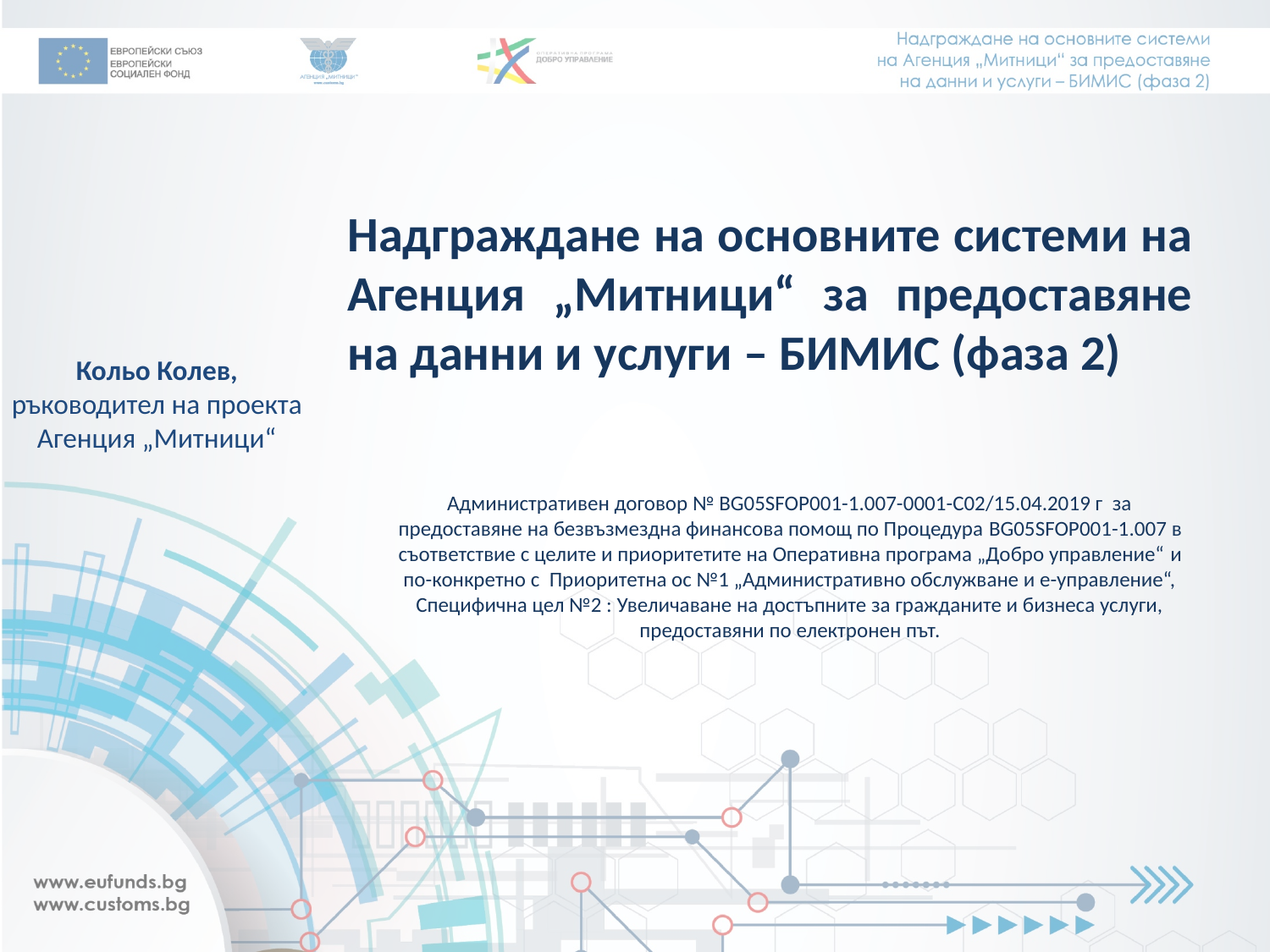

Надграждане на основните системи на Агенция „Митници“ за предоставяне на данни и услуги – БИМИС (фаза 2)
Кольо Колев, ръководител на проекта
 Агенция „Митници“
# Административен договор № BG05SFOP001-1.007-0001-С02/15.04.2019 г  за предоставяне на безвъзмездна финансова помощ по Процедура BG05SFOP001-1.007 в съответствие с целите и приоритетите на Оперативна програма „Добро управление“ и по-конкретно с  Приоритетна ос №1 „Административно обслужване и е-управление“, Специфична цел №2 : Увеличаване на достъпните за гражданите и бизнеса услуги, предоставяни по електронен път.